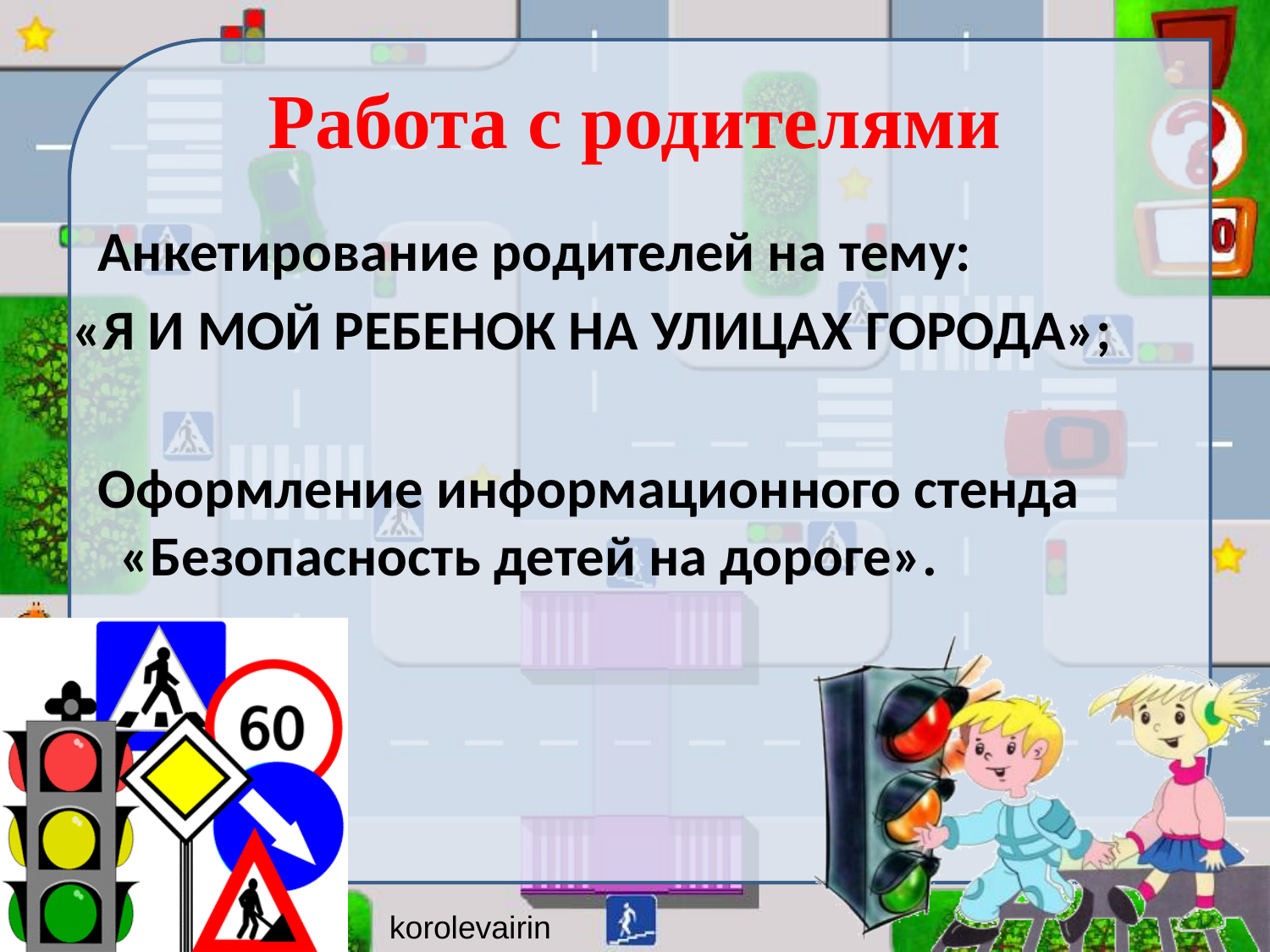

# Работа с родителями
  Анкетирование родителей на тему:
«Я И МОЙ РЕБЕНОК НА УЛИЦАХ ГОРОДА»;

  Оформление информационного стенда «Безопасность детей на дороге».